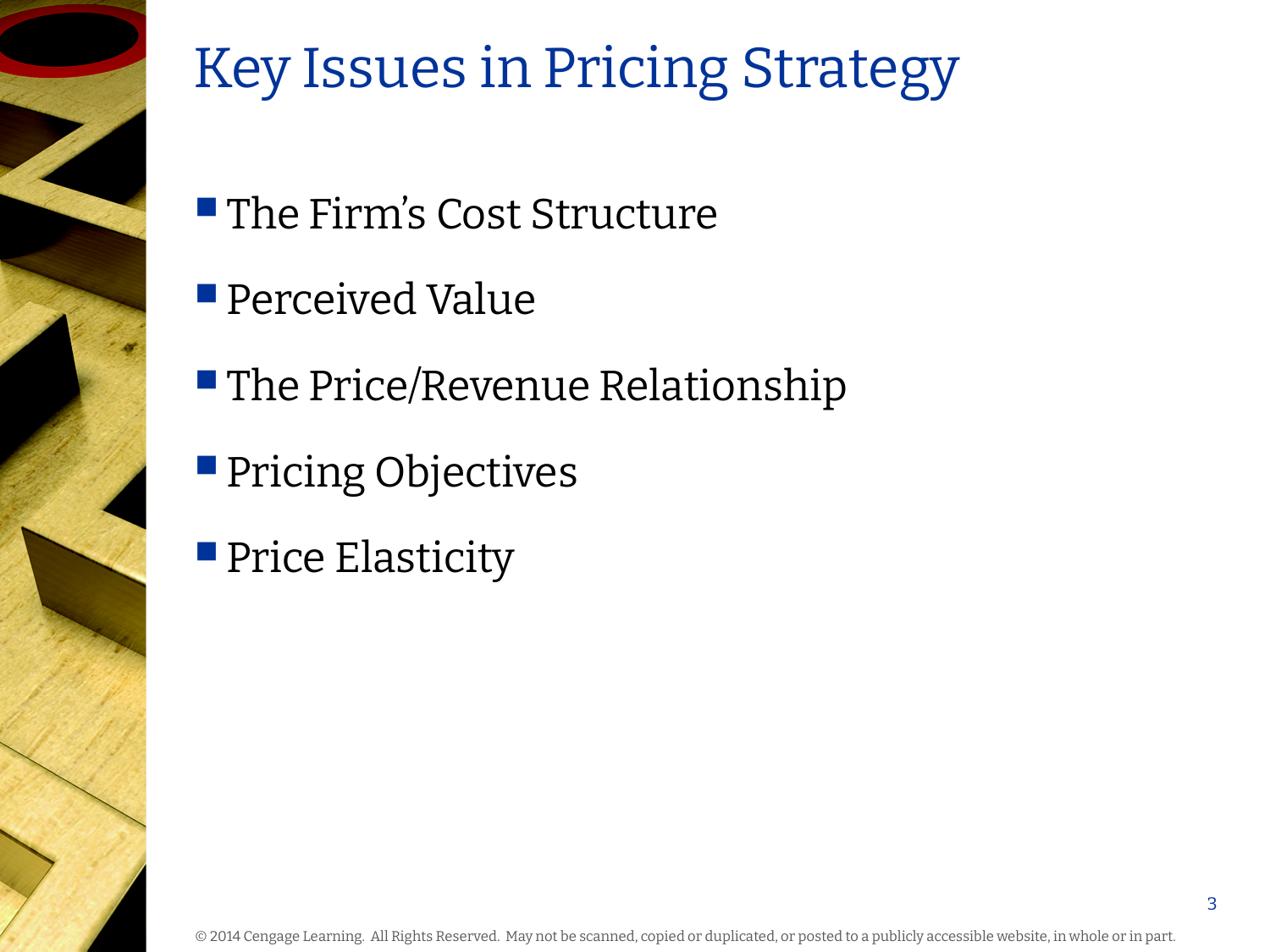

# Key Issues in Pricing Strategy
The Firm’s Cost Structure
Perceived Value
The Price/Revenue Relationship
Pricing Objectives
Price Elasticity
3